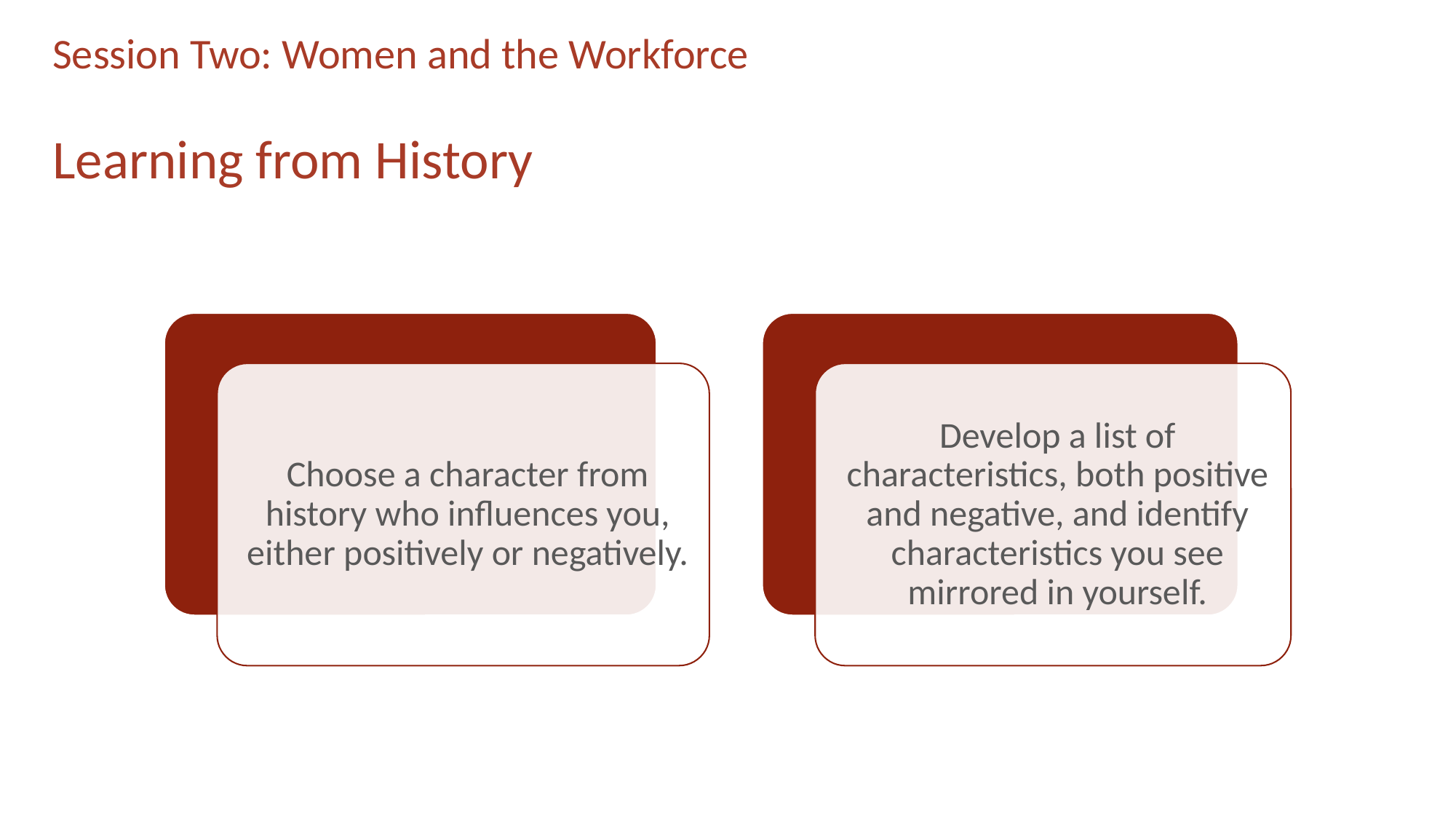

# Session Two: Women and the Workforce
Learning from History
Choose a character from history who influences you, either positively or negatively.
Develop a list of characteristics, both positive and negative, and identify characteristics you see mirrored in yourself.